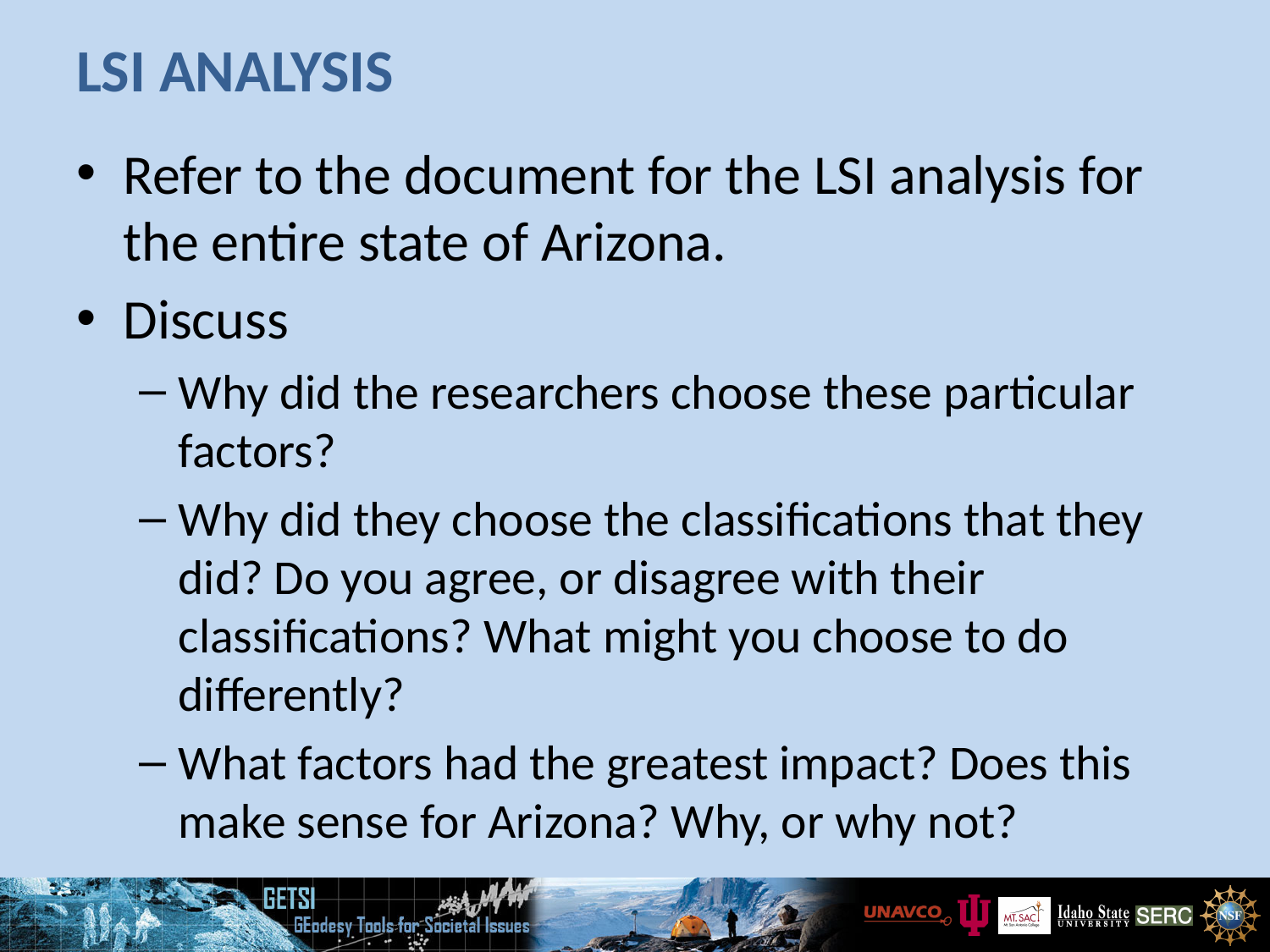

# LSI Analysis
Refer to the document for the LSI analysis for the entire state of Arizona.
Discuss
Why did the researchers choose these particular factors?
Why did they choose the classifications that they did? Do you agree, or disagree with their classifications? What might you choose to do differently?
What factors had the greatest impact? Does this make sense for Arizona? Why, or why not?